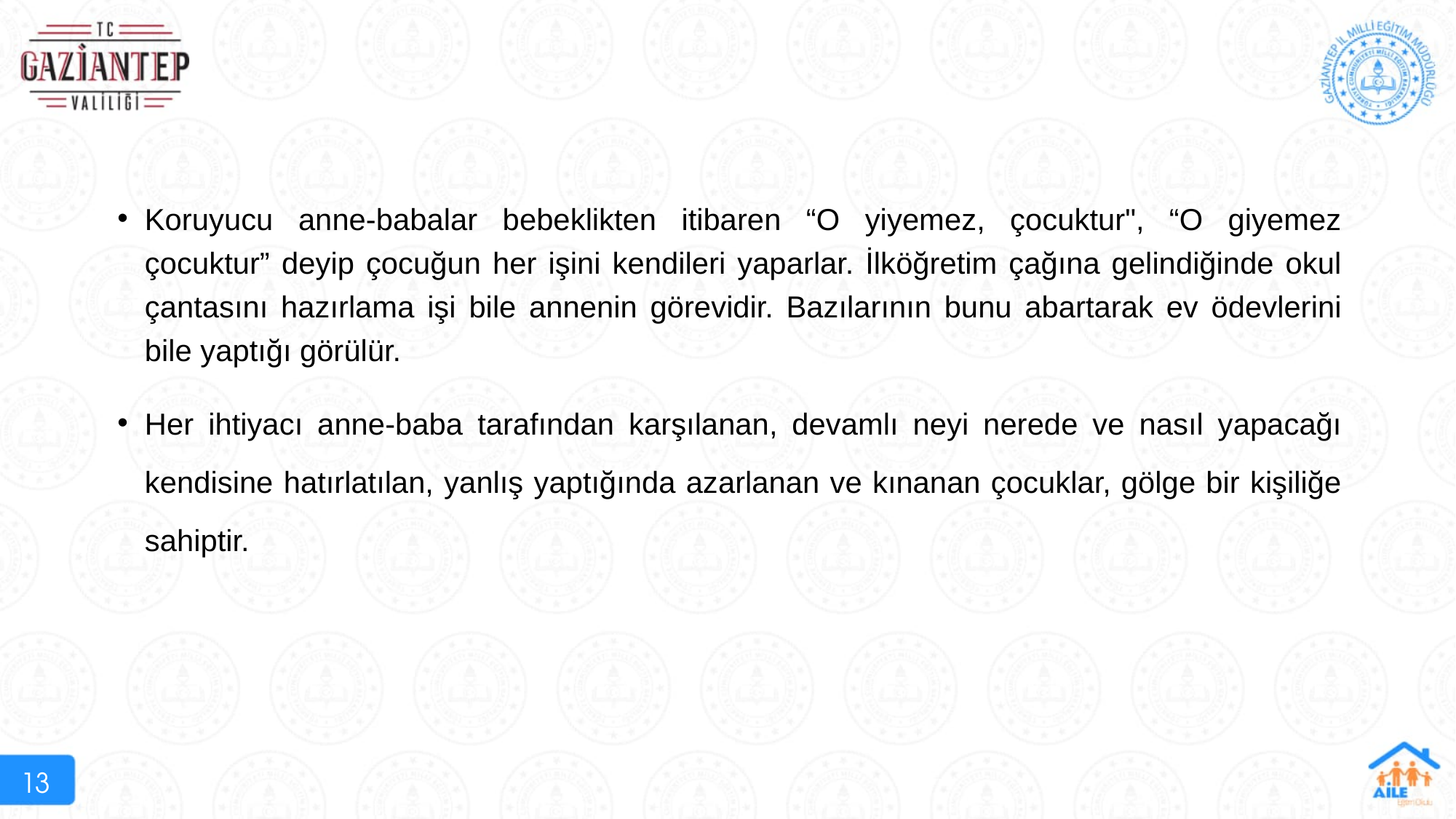

Koruyucu anne-babalar bebeklikten itibaren “O yiyemez, çocuktur", “O giyemez çocuktur” deyip çocuğun her işini kendileri yaparlar. İlköğretim çağına gelindiğinde okul çantasını hazırlama işi bile annenin görevidir. Bazılarının bunu abartarak ev ödevlerini bile yaptığı görülür.
Her ihtiyacı anne-baba tarafından karşılanan, devamlı neyi nerede ve nasıl yapacağı kendisine hatırlatılan, yanlış yaptığında azarlanan ve kınanan çocuklar, gölge bir kişiliğe sahiptir.

13